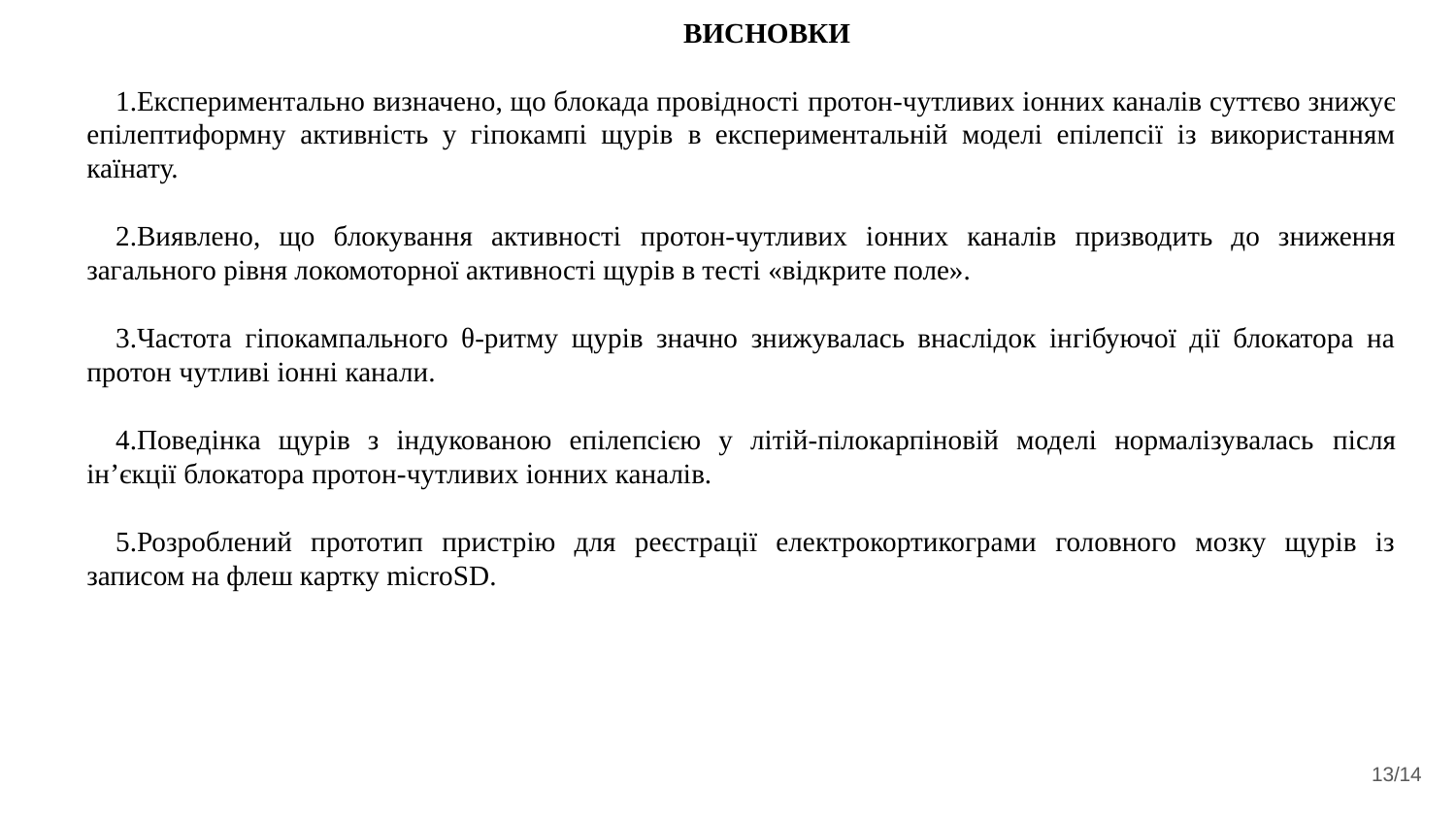

ВИСНОВКИ

Експериментально визначено, що блокада провідності протон-чутливих іонних каналів суттєво знижує епілептиформну активність у гіпокампі щурів в експериментальній моделі епілепсії із використанням каїнату.

Виявлено, що блокування активності протон-чутливих іонних каналів призводить до зниження загального рівня локомоторної активності щурів в тесті «відкрите поле».

Частота гіпокампального θ-ритму щурів значно знижувалась внаслідок інгібуючої дії блокатора на протон чутливі іонні канали.

Поведінка щурів з індукованою епілепсією у літій-пілокарпіновій моделі нормалізувалась після ін’єкції блокатора протон-чутливих іонних каналів.

Розроблений прототип пристрію для реєстрації електрокортикограми головного мозку щурів із записом на флеш картку microSD.
13/14